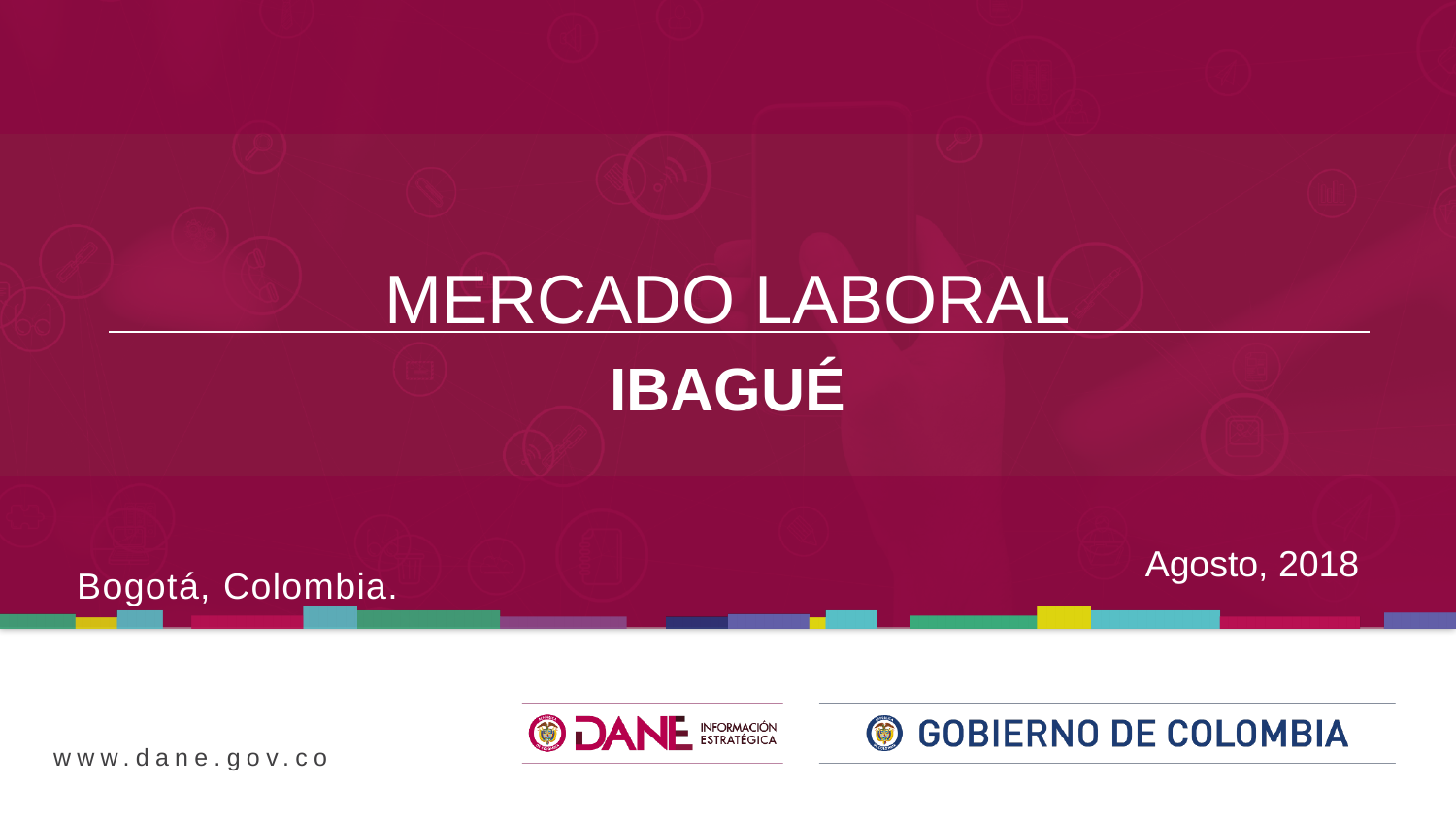

MERCADO LABORAL
IBAGUÉ
Agosto, 2018
Bogotá, Colombia.